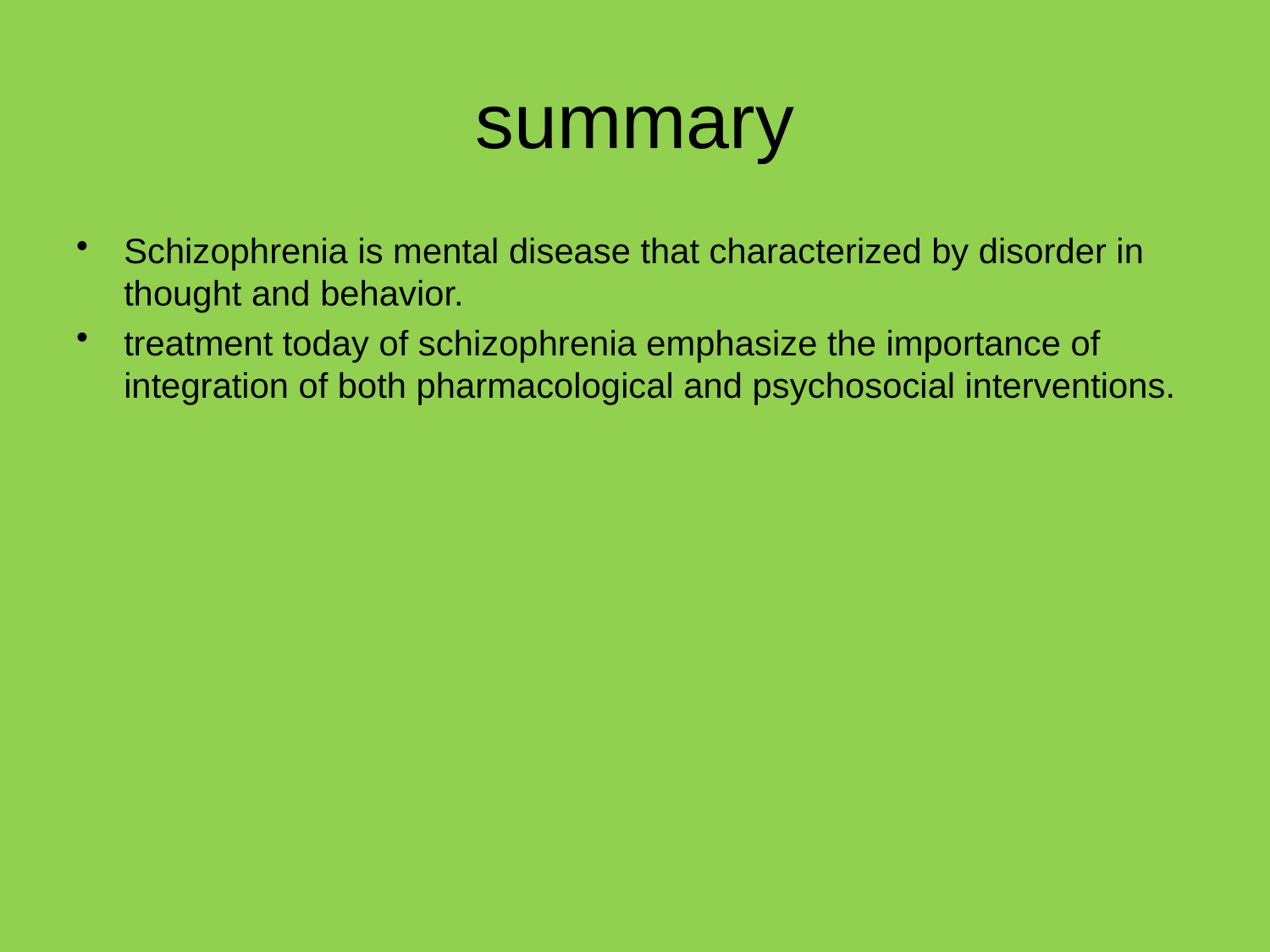

# summary
Schizophrenia is mental disease that characterized by disorder in thought and behavior.
treatment today of schizophrenia emphasize the importance of integration of both pharmacological and psychosocial interventions.